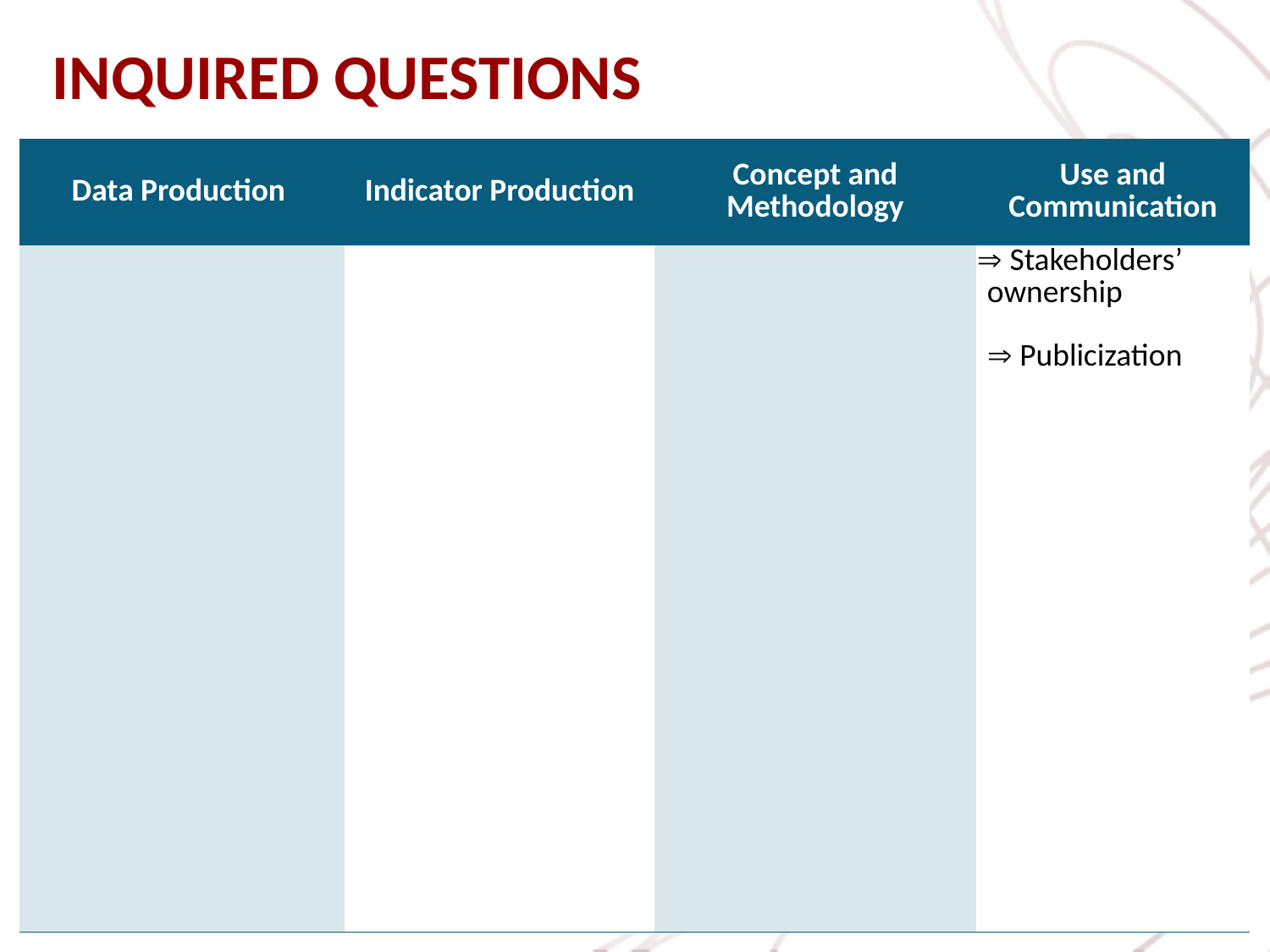

INQUIRED QUESTIONS
| Data Production | Indicator Production | Concept and Methodology | Use and Communication |
| --- | --- | --- | --- |
|  |  |  | Stakeholders’ ownership ⇒ Publicization |